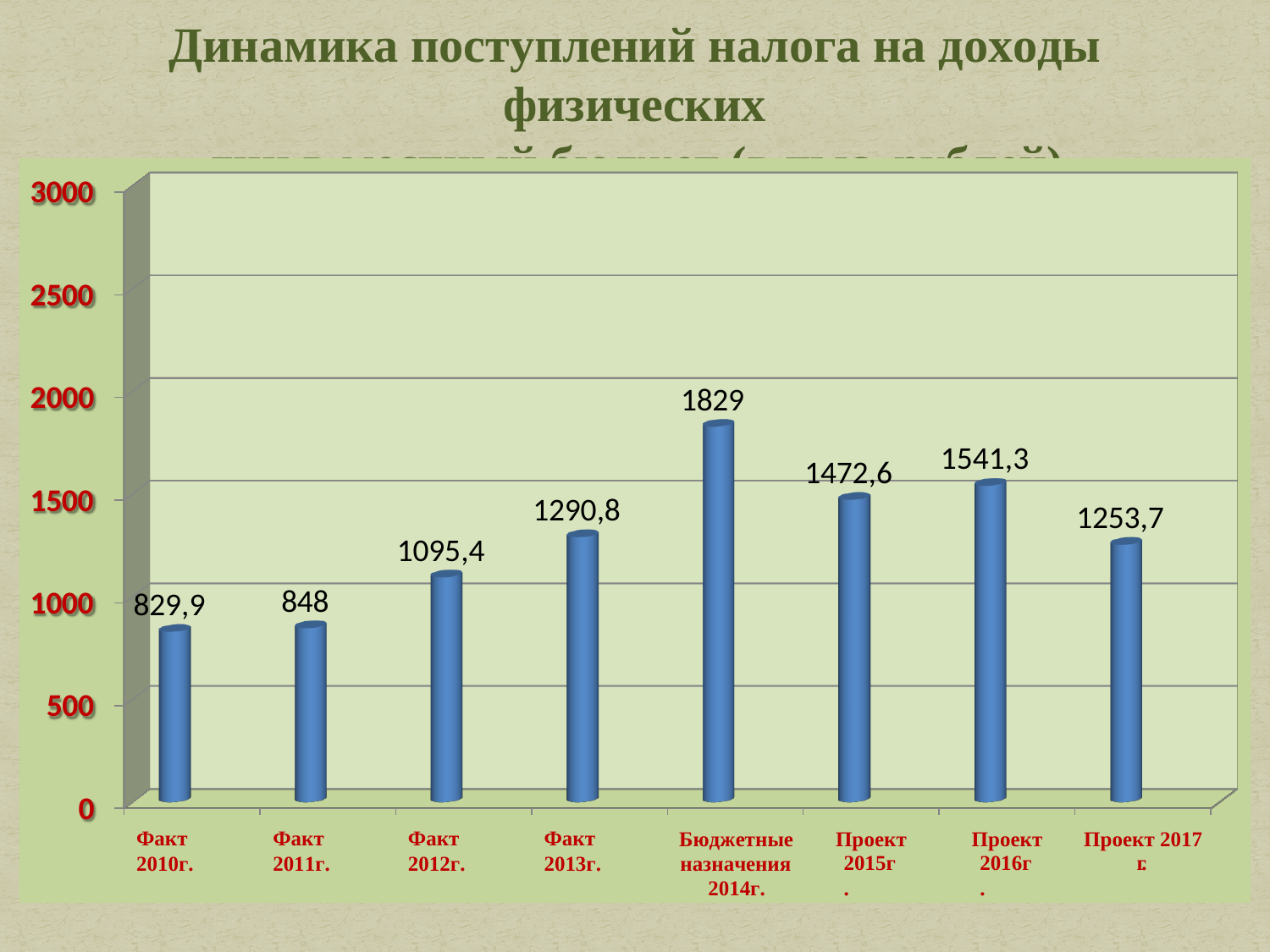

# Динамика поступлений налога на доходы физических
лиц в местный бюджет (в тыс. рублей)

3000

2500

2000
1829

1541,3
1472,6

1500
1290,8
1253,7

1095,4

848
1000
829,9

500

0

Факт 2010г.
Факт 2011г.
Факт 2012г.
Факт 2013г.
Бюджетные
Проект
Проект
Проект 2017
2015г.
2016г.
г.
назначения 2014г.